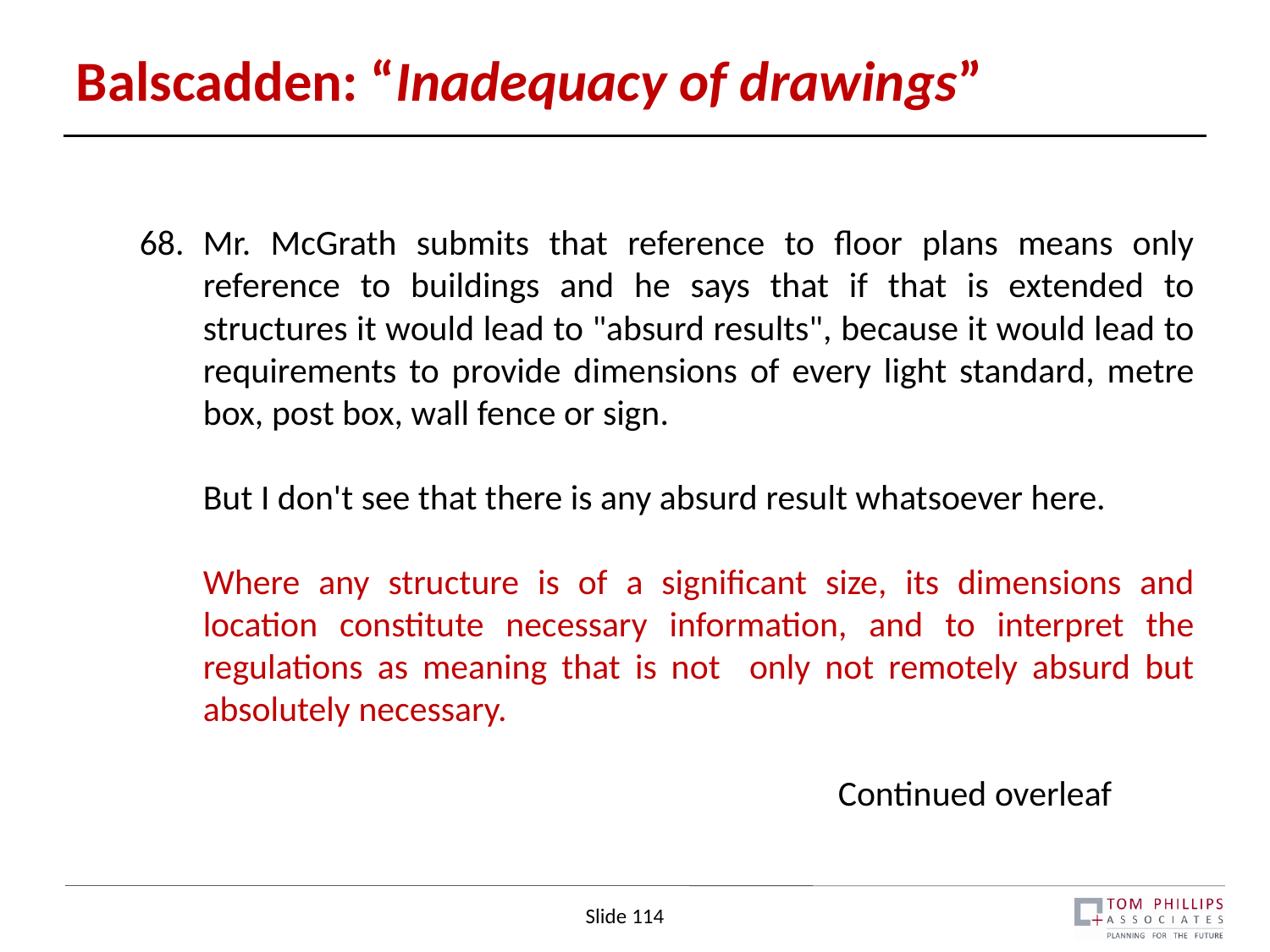

# Balscadden: “Inadequacy of drawings”
Mr. McGrath submits that reference to floor plans means only reference to buildings and he says that if that is extended to structures it would lead to "absurd results", because it would lead to requirements to provide dimensions of every light standard, metre box, post box, wall fence or sign.

	But I don't see that there is any absurd result whatsoever here.

	Where any structure is of a significant size, its dimensions and 	location constitute necessary information, and to interpret the 	regulations as meaning that is not 	only not remotely absurd but 	absolutely necessary.

						Continued overleaf